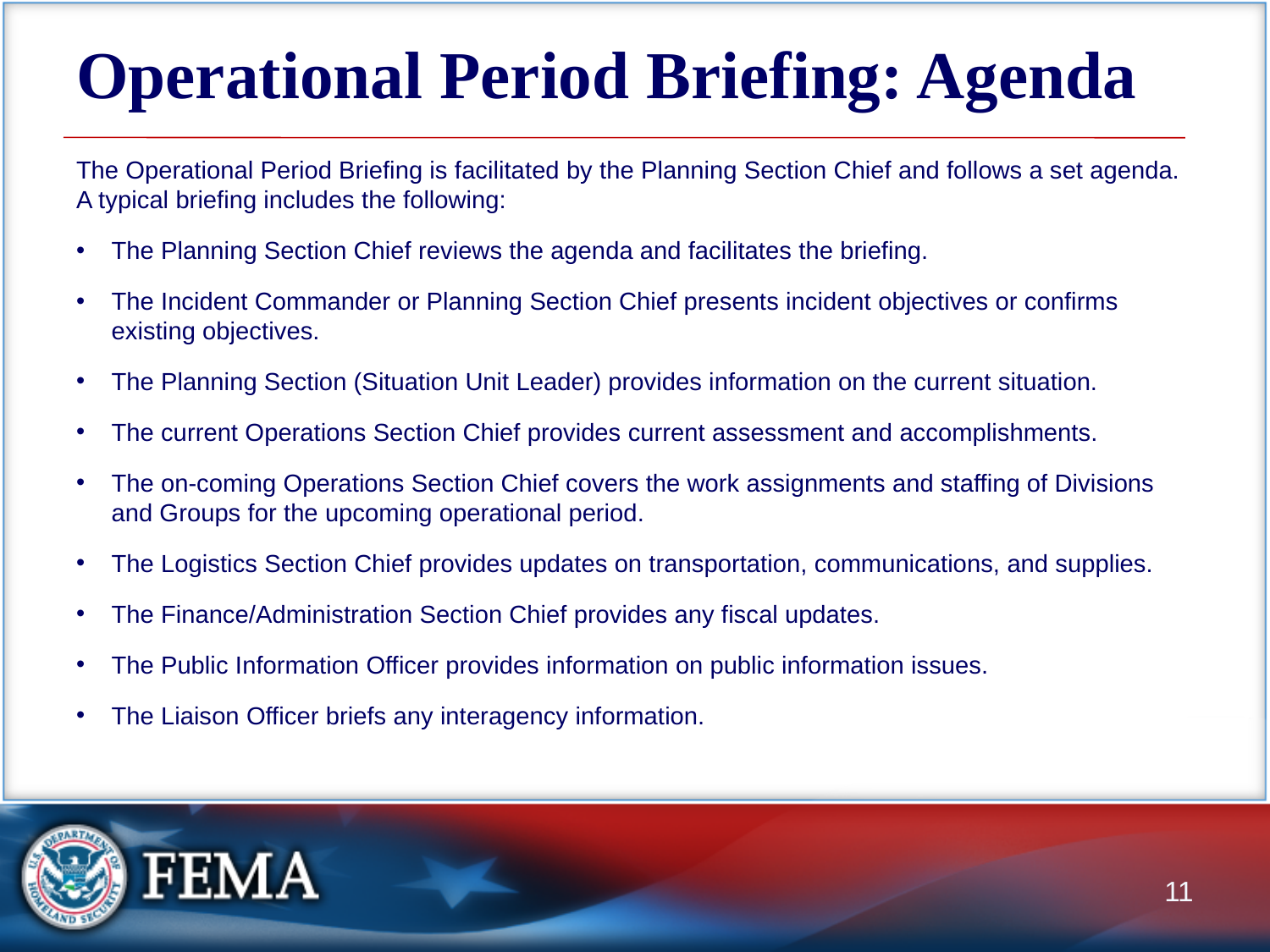

# Operational Period Briefing: Agenda
The Operational Period Briefing is facilitated by the Planning Section Chief and follows a set agenda. A typical briefing includes the following:
The Planning Section Chief reviews the agenda and facilitates the briefing.
The Incident Commander or Planning Section Chief presents incident objectives or confirms existing objectives.
The Planning Section (Situation Unit Leader) provides information on the current situation.
The current Operations Section Chief provides current assessment and accomplishments.
The on-coming Operations Section Chief covers the work assignments and staffing of Divisions and Groups for the upcoming operational period.
The Logistics Section Chief provides updates on transportation, communications, and supplies.
The Finance/Administration Section Chief provides any fiscal updates.
The Public Information Officer provides information on public information issues.
The Liaison Officer briefs any interagency information.
11